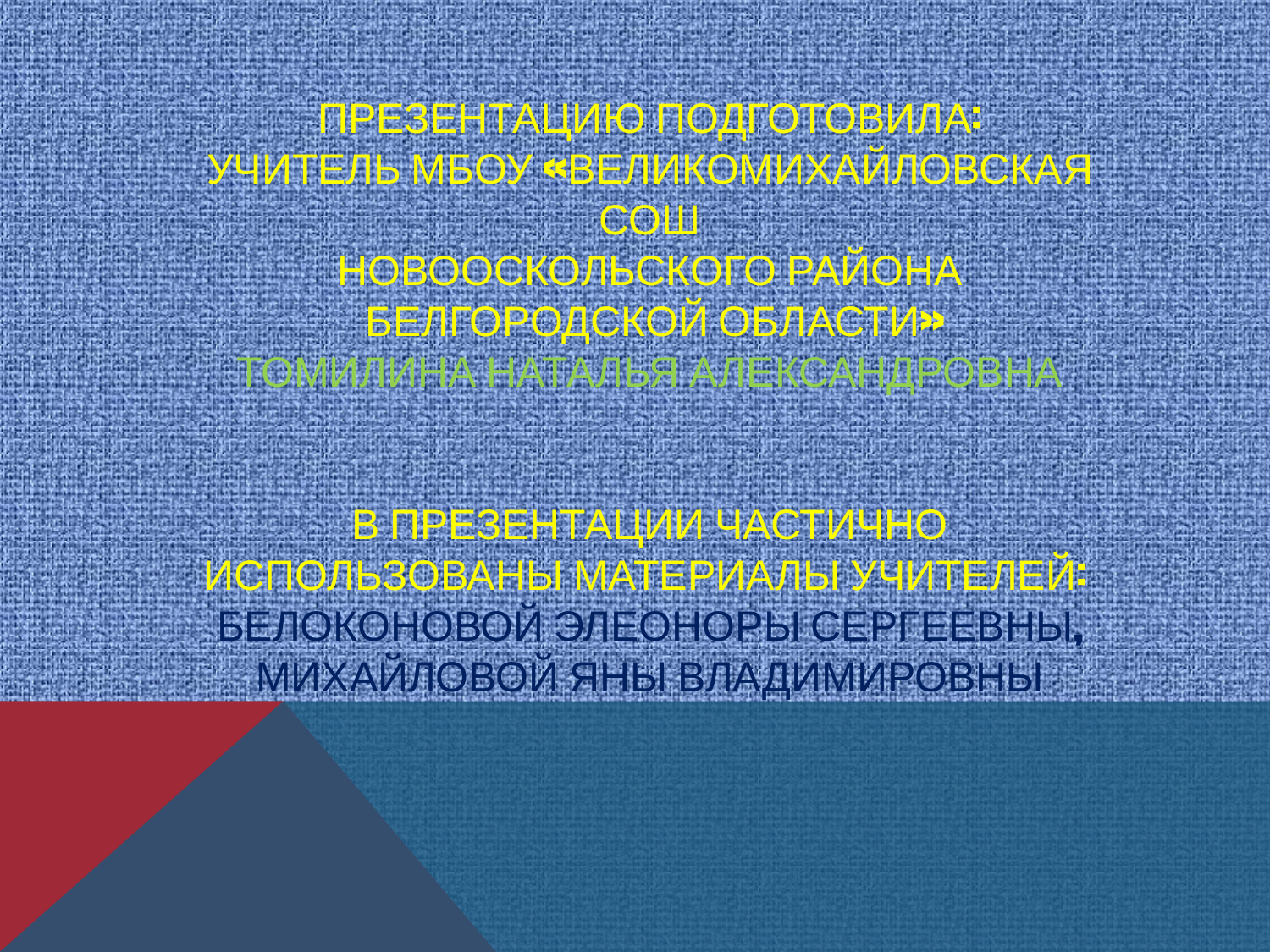

# Презентацию подготовила: учитель МБОУ «Великомихайловская сош новооскольского района белгородской области» томилина наталья александровна в презентации частично использованы материалы учителей: белоконовой элеоноры сергеевны, Михайловой Яны владимировны